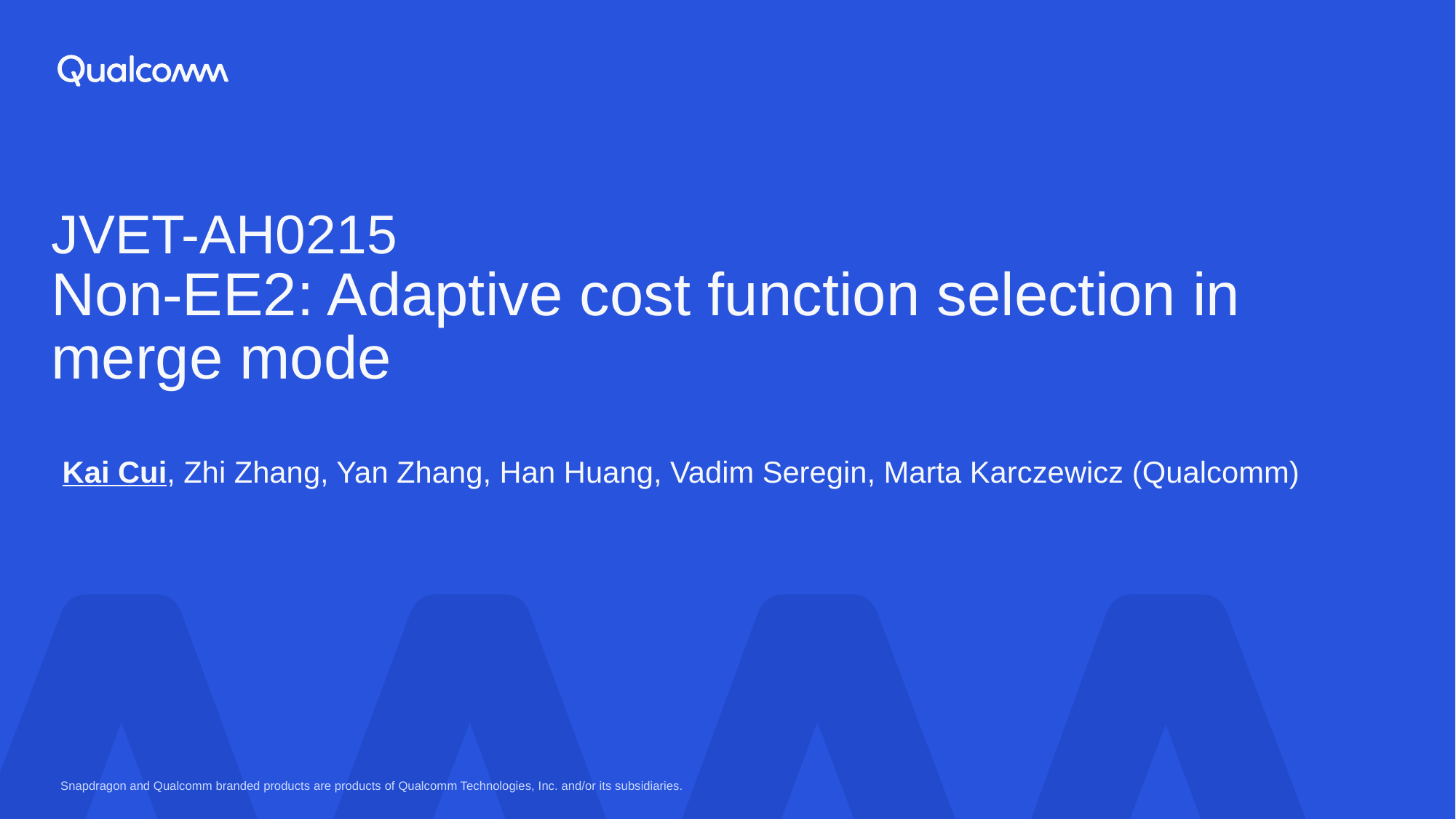

# JVET-AH0215 Non-EE2: Adaptive cost function selection in merge mode
Kai Cui, Zhi Zhang, Yan Zhang, Han Huang, Vadim Seregin, Marta Karczewicz (Qualcomm)